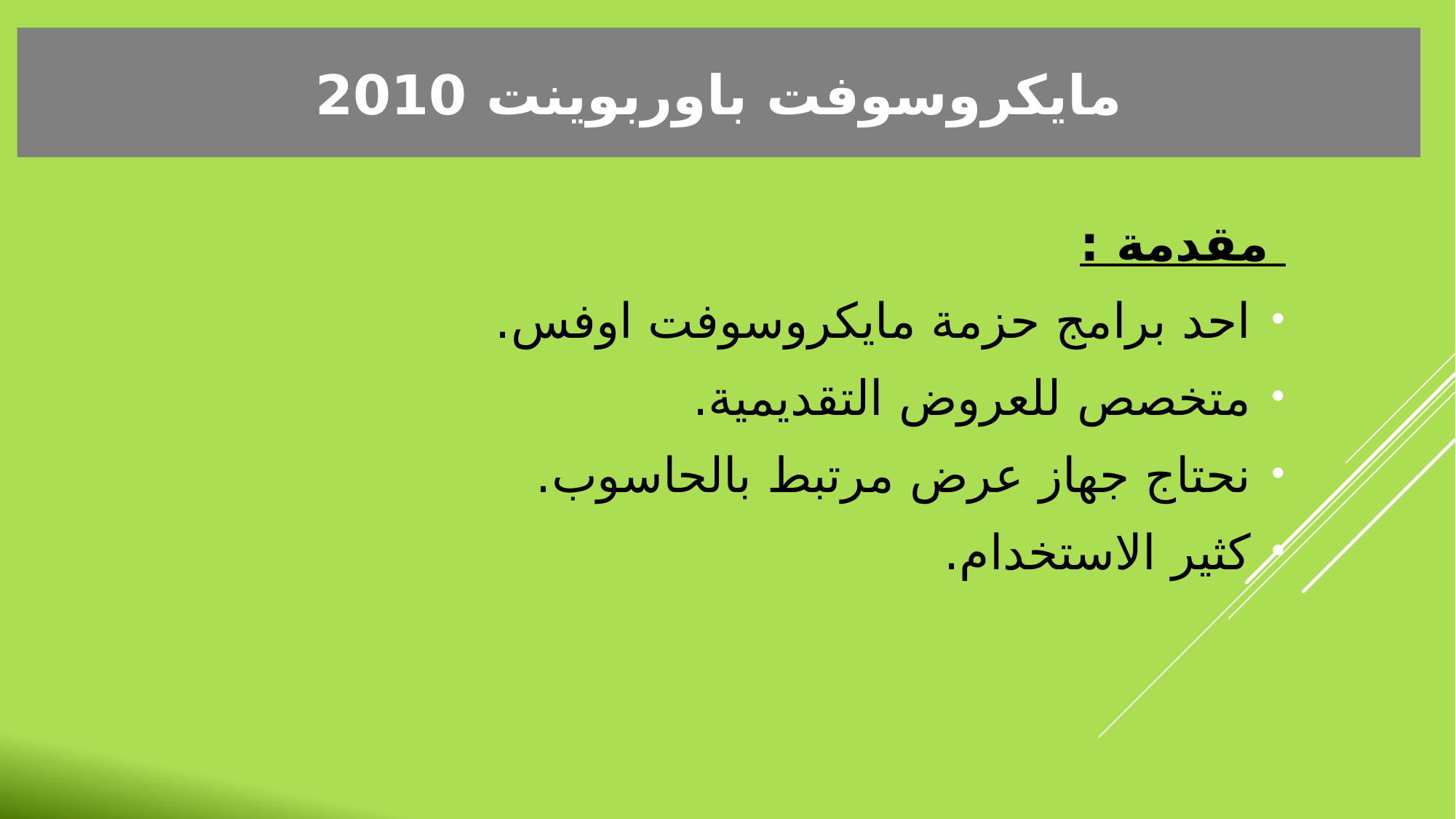

مايكروسوفت باوربوينت 2010
 مقدمة :
احد برامج حزمة مايكروسوفت اوفس.
متخصص للعروض التقديمية.
نحتاج جهاز عرض مرتبط بالحاسوب.
كثير الاستخدام.